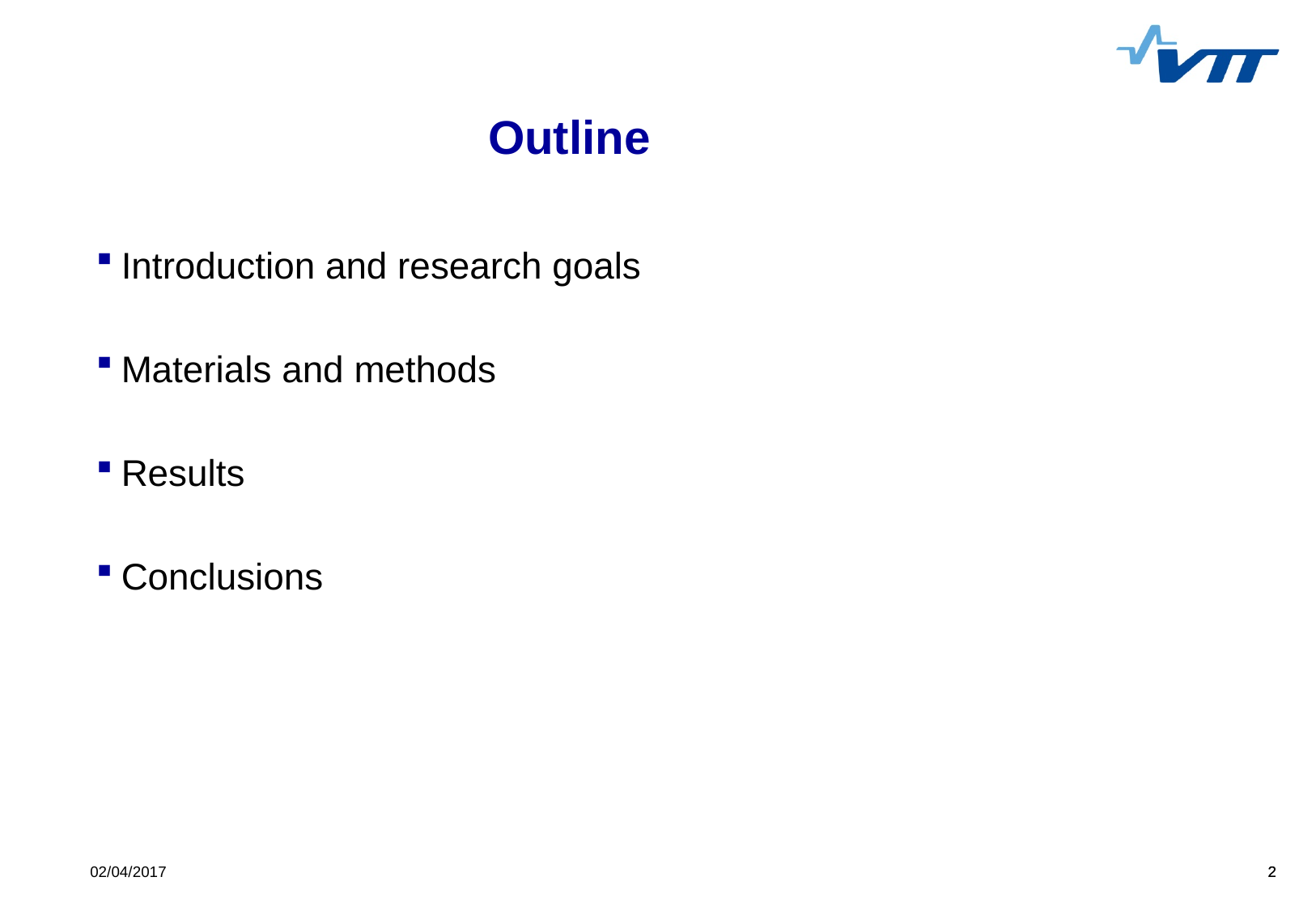

# Outline
Introduction and research goals

Materials and methods

Results

Conclusions